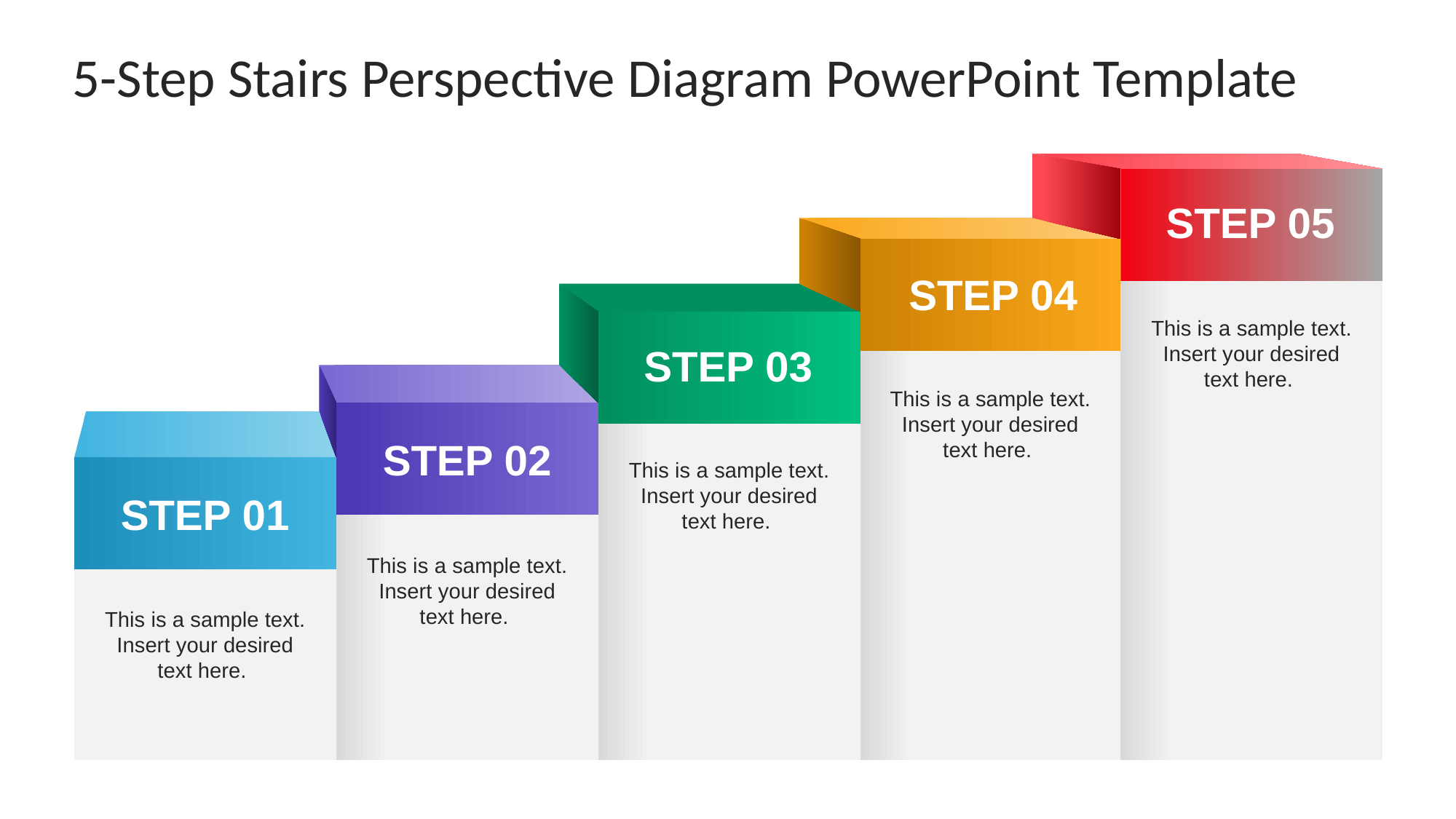

# 5-Step Stairs Perspective Diagram PowerPoint Template

STEP 05

STEP 04

This is a sample text. Insert your desired text here.
STEP 03

This is a sample text. Insert your desired text here.

STEP 02
This is a sample text. Insert your desired text here.

STEP 01

This is a sample text. Insert your desired text here.

This is a sample text. Insert your desired text here.